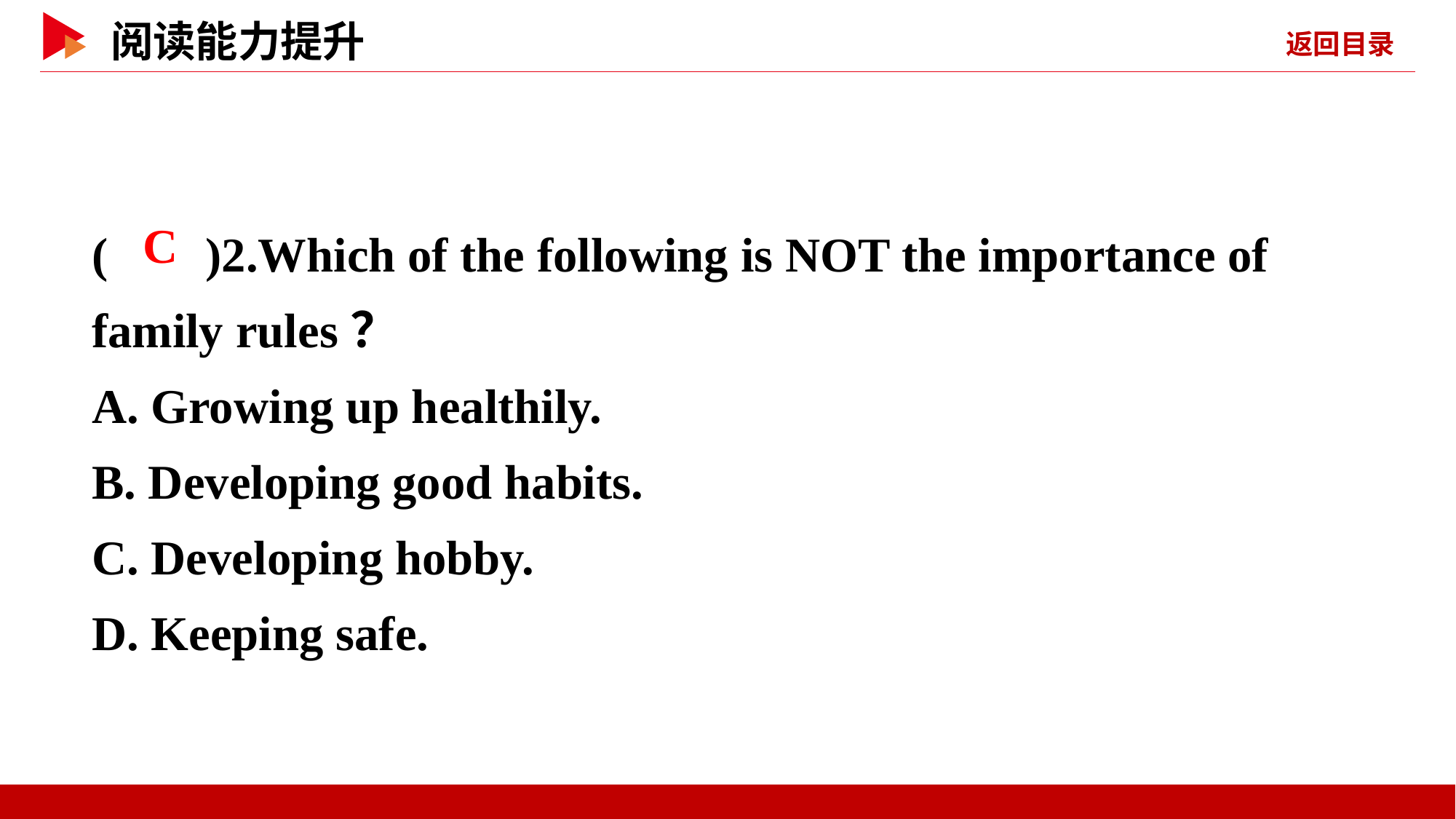

(        )2.Which of the following is NOT the importance of family rules？
A. Growing up healthily.
B. Developing good habits.
C. Developing hobby.
D. Keeping safe.
   C